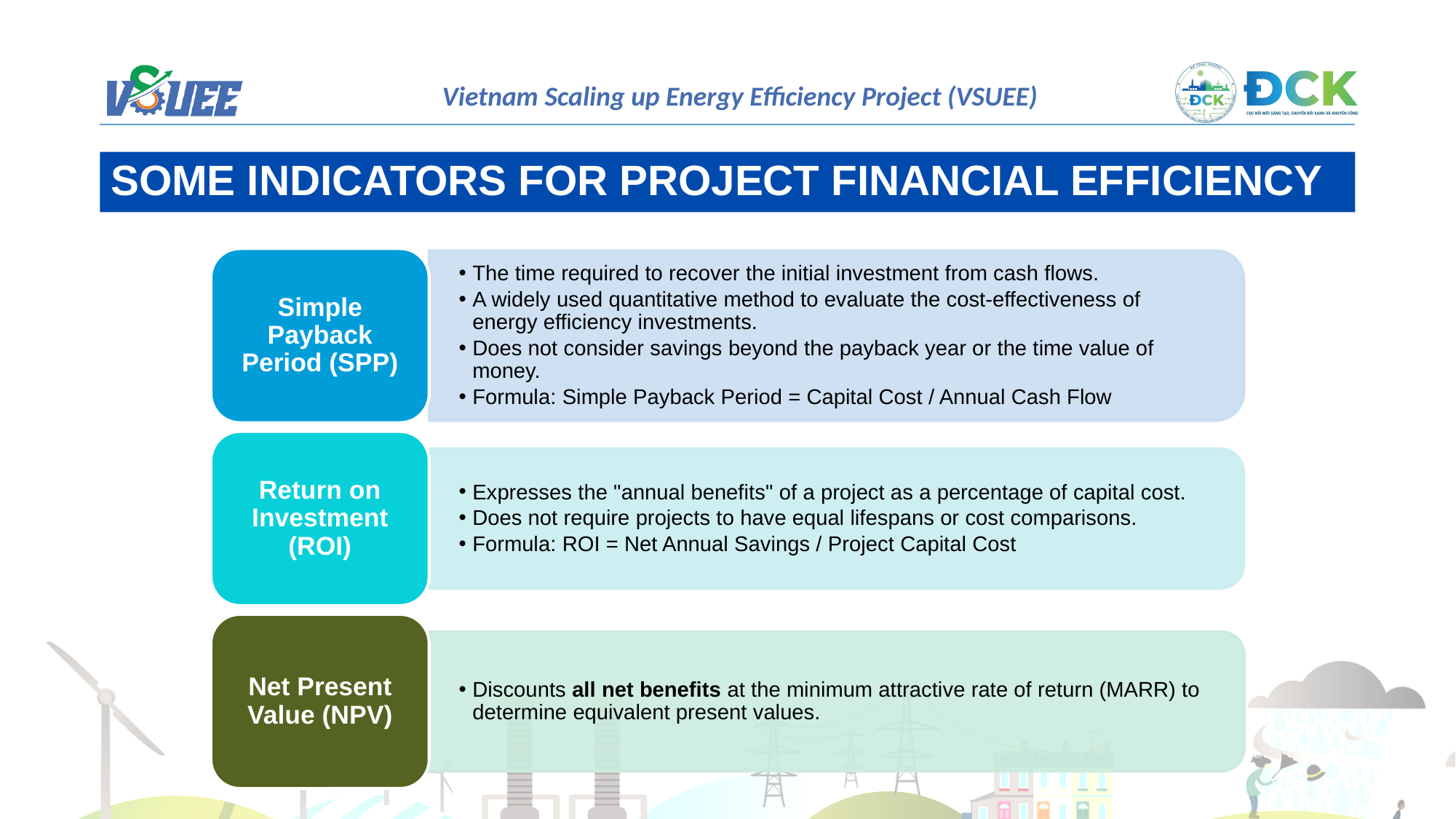

SOME INDICATORS FOR PROJECT FINANCIAL EFFICIENCY

Simple Payback Period (SPP)
The time required to recover the initial investment from cash flows.
A widely used quantitative method to evaluate the cost-effectiveness of energy efficiency investments.
Does not consider savings beyond the payback year or the time value of money.
Formula: Simple Payback Period = Capital Cost / Annual Cash Flow

Return on Investment (ROI)
Expresses the "annual benefits" of a project as a percentage of capital cost.
Does not require projects to have equal lifespans or cost comparisons.
Formula: ROI = Net Annual Savings / Project Capital Cost

Net Present Value (NPV)
Discounts all net benefits at the minimum attractive rate of return (MARR) to determine equivalent present values.